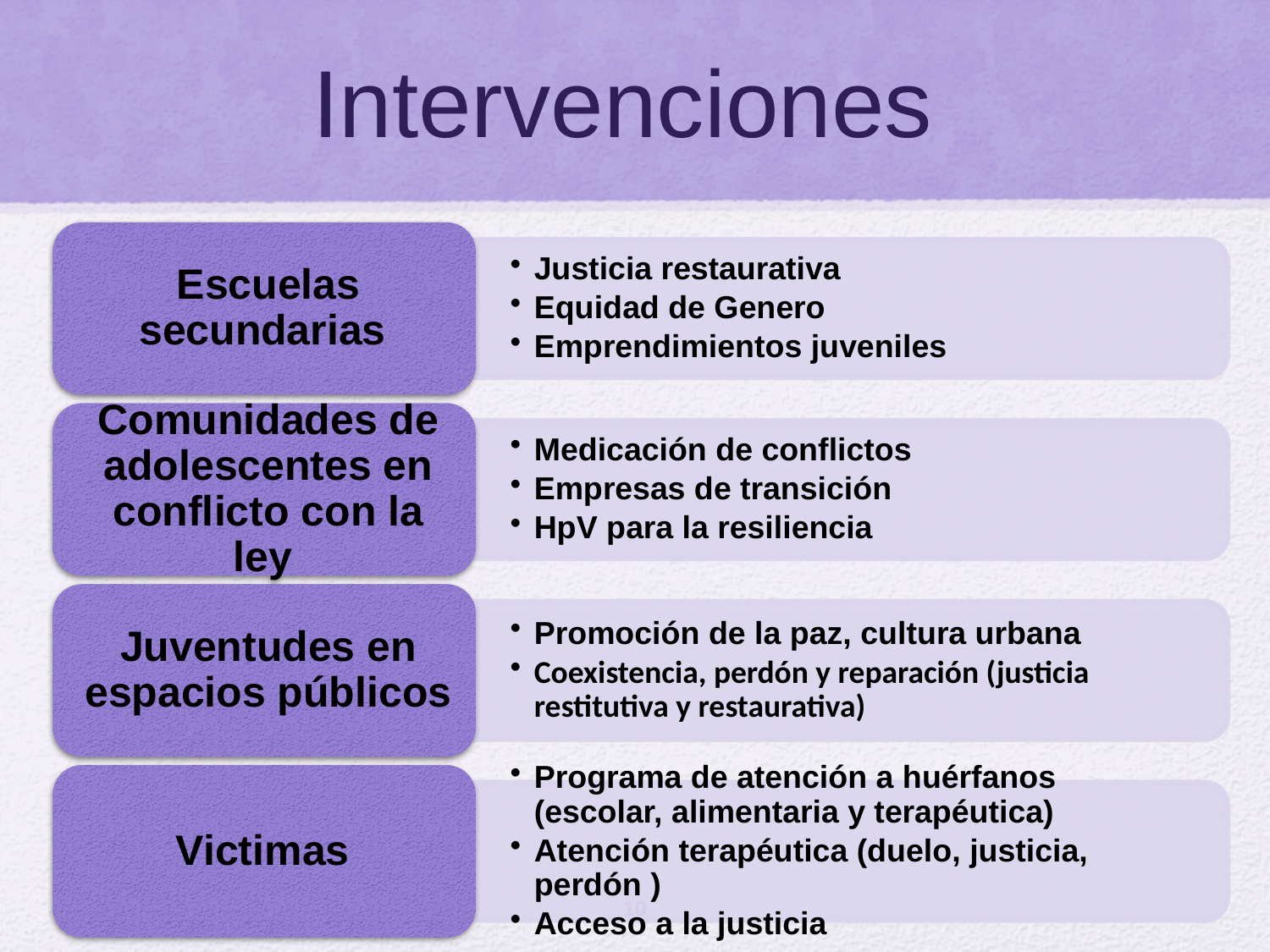

# Intervenciones
Justicia restaurativa
Equidad de Genero
Emprendimientos juveniles
Escuelas secundarias
Medicación de conflictos
Empresas de transición
HpV para la resiliencia
Comunidades de adolescentes en conflicto con la ley
Promoción de la paz, cultura urbana
Coexistencia, perdón y reparación (justicia restitutiva y restaurativa)
Juventudes en espacios públicos
Programa de atención a huérfanos (escolar, alimentaria y terapéutica)
Atención terapéutica (duelo, justicia, perdón )
Acceso a la justicia
Victimas
10